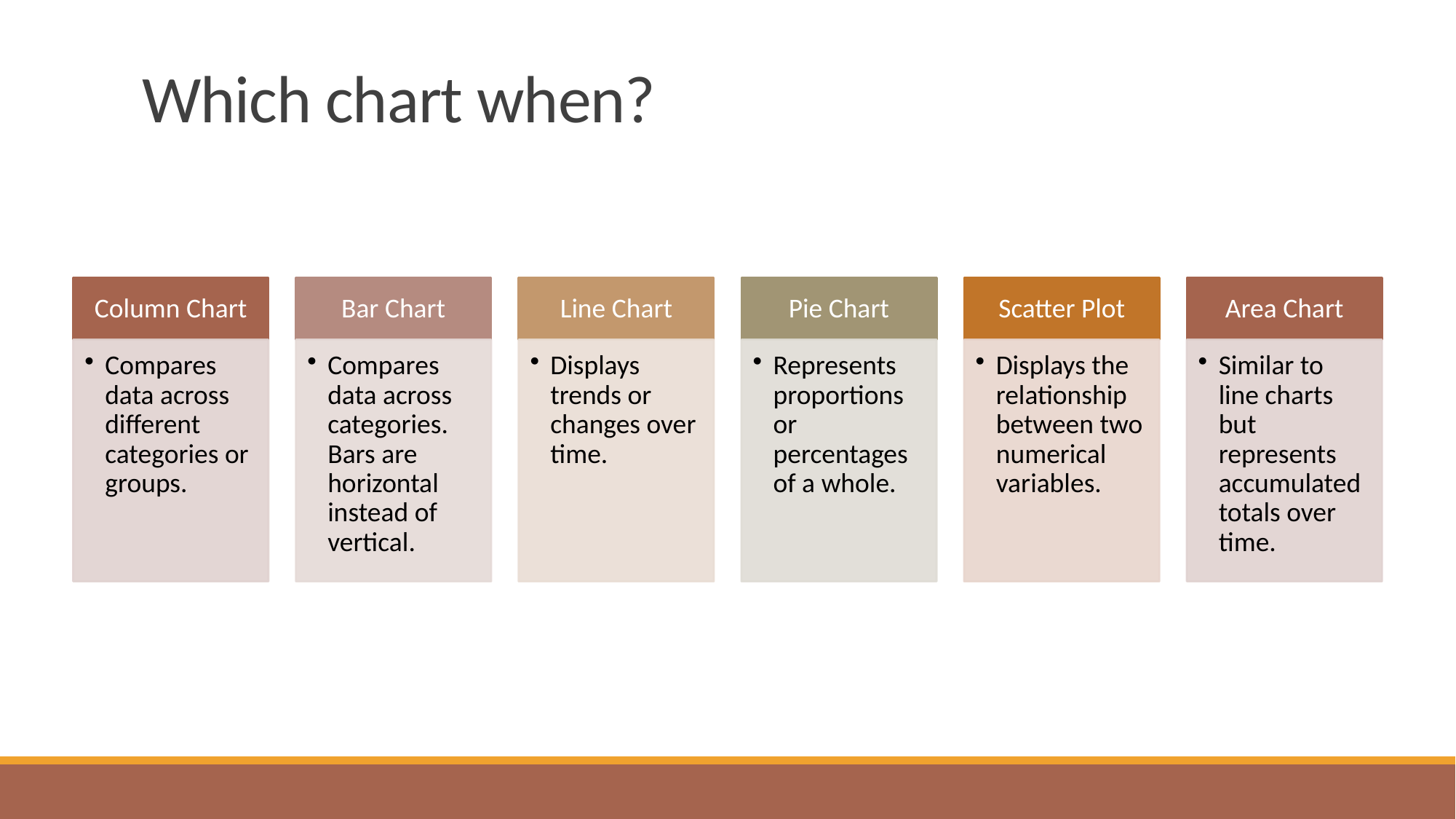

# Which chart when?
Column Chart
Compares data across different categories or groups.
Bar Chart
Compares data across categories. Bars are horizontal instead of vertical.
Line Chart
Displays trends or changes over time.
Pie Chart
Represents proportions or percentages of a whole.
Scatter Plot
Displays the relationship between two numerical variables.
Area Chart
Similar to line charts but represents accumulated totals over time.